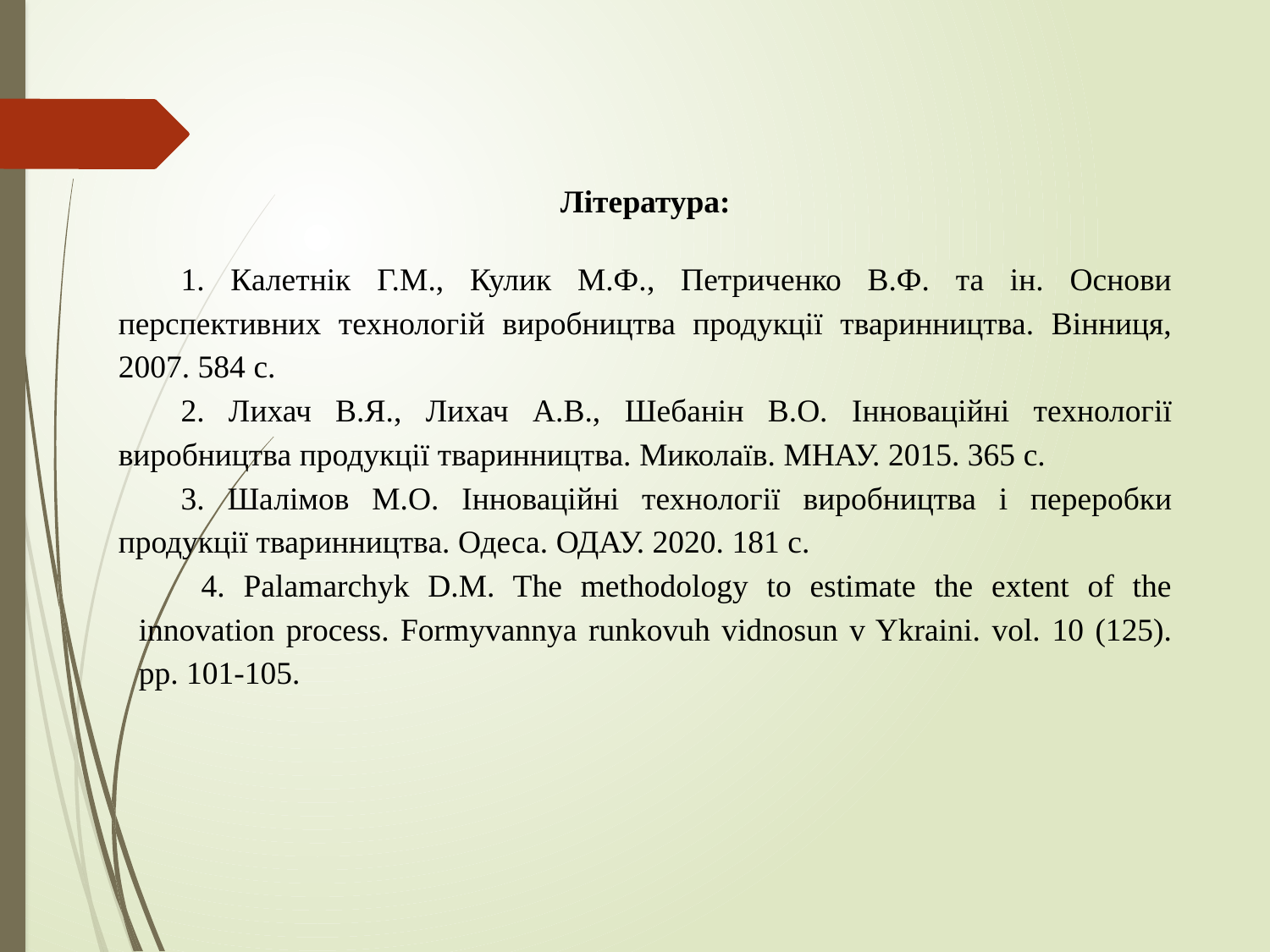

Література:

1. Калетнік Г.М., Кулик М.Ф., Петриченко В.Ф. та ін. Основи перспективних технологій виробництва продукції тваринництва. Вінниця, 2007. 584 с.
2. Лихач В.Я., Лихач А.В., Шебанін В.О. Інноваційні технології виробництва продукції тваринництва. Миколаїв. МНАУ. 2015. 365 с.
3. Шалімов М.О. Інноваційні технології виробництва і переробки продукції тваринництва. Одеса. ОДАУ. 2020. 181 с.
4. Palamarchyk D.M. The methodology to estimate the extent of the innovation process. Formyvannya runkovuh vidnosun v Ykraini. vol. 10 (125). pp. 101-105.